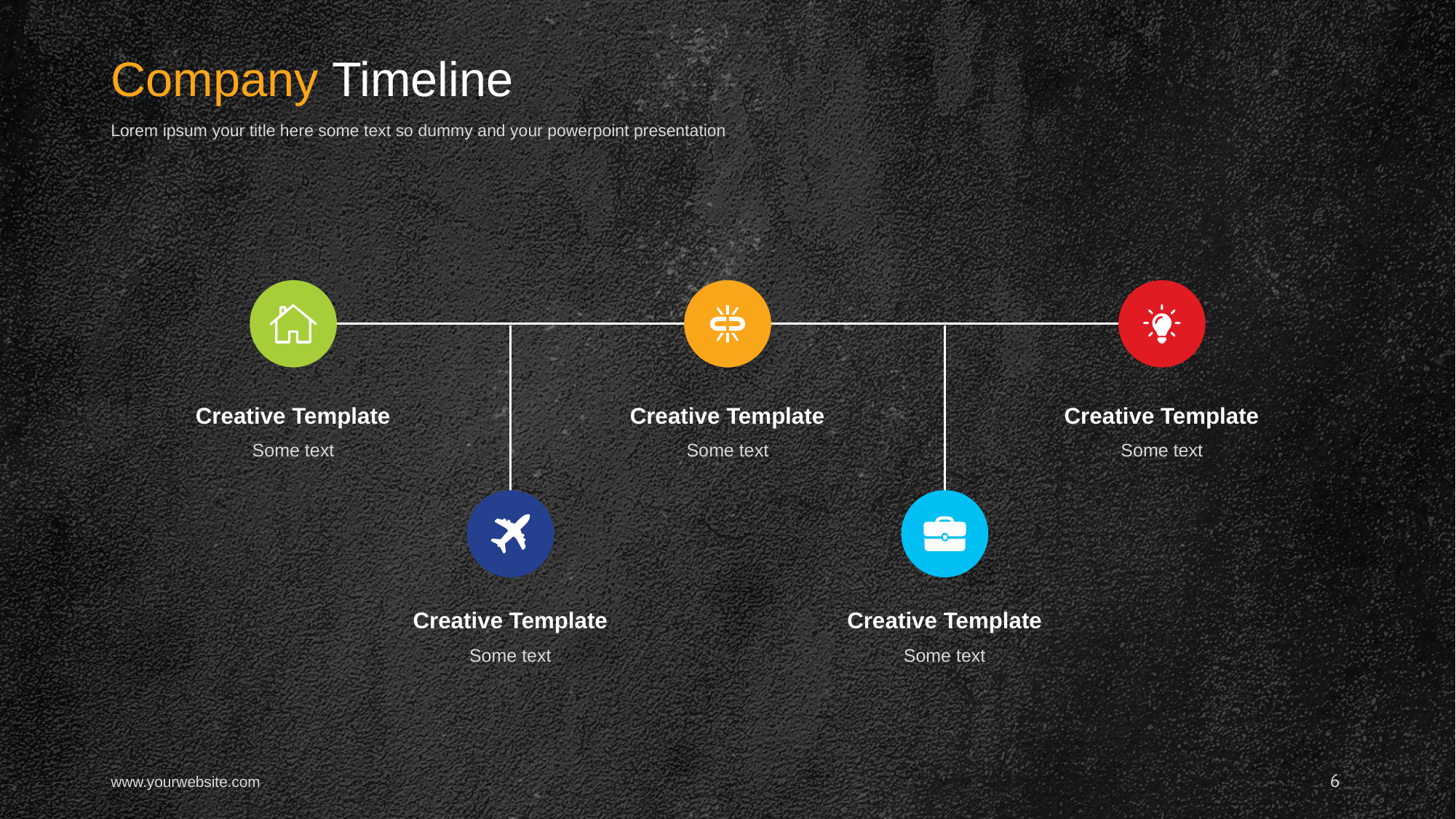

# Company Timeline
Lorem ipsum your title here some text so dummy and your powerpoint presentation

Creative Template
Some text
Creative Template
Some text
Creative Template
Some text

Creative Template
Some text
Creative Template
Some text
6
www.yourwebsite.com